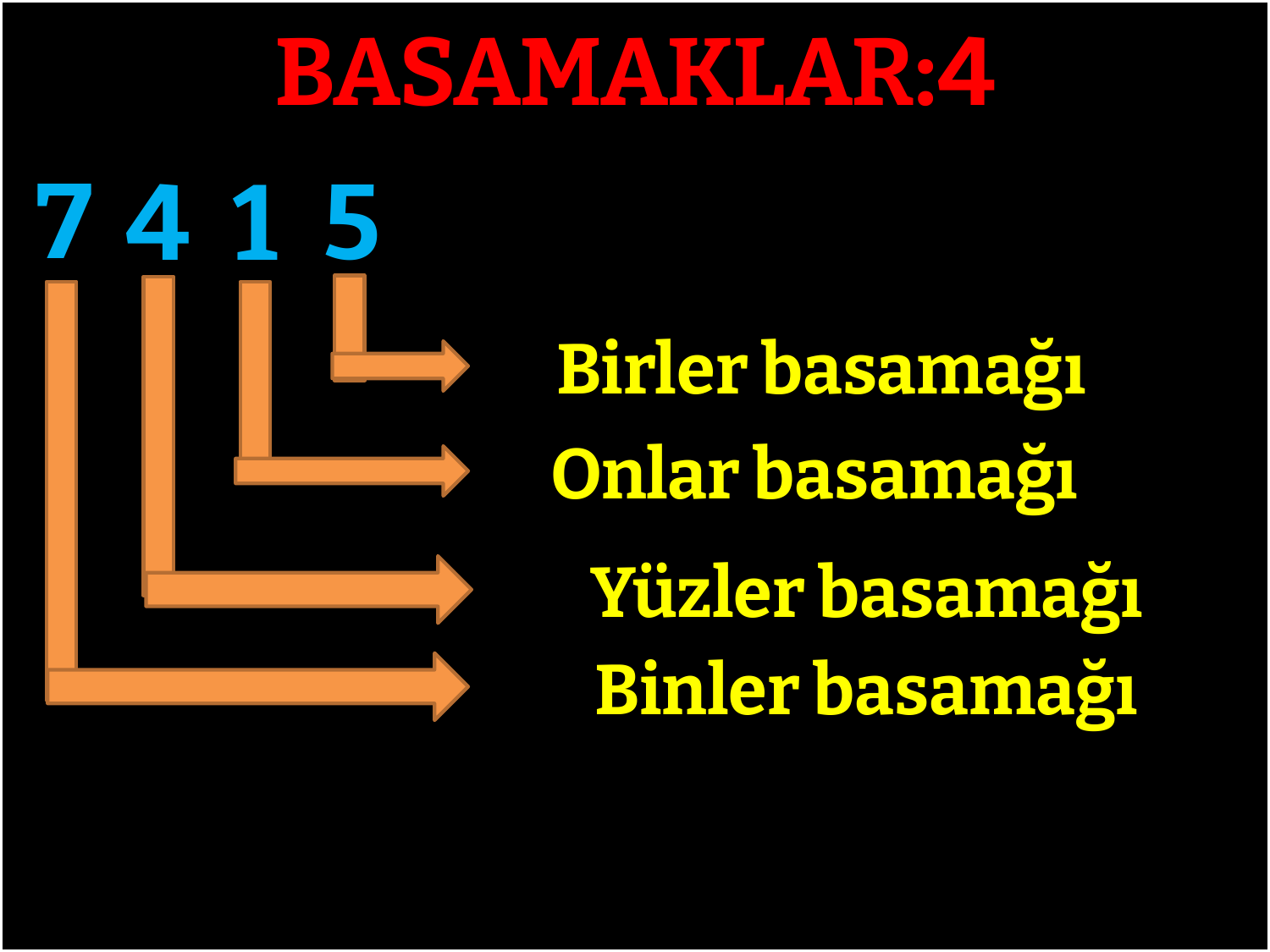

BASAMAKLAR:4
7
5
4
1

#
Birler basamağı

Onlar basamağı

Yüzler basamağı

Binler basamağı